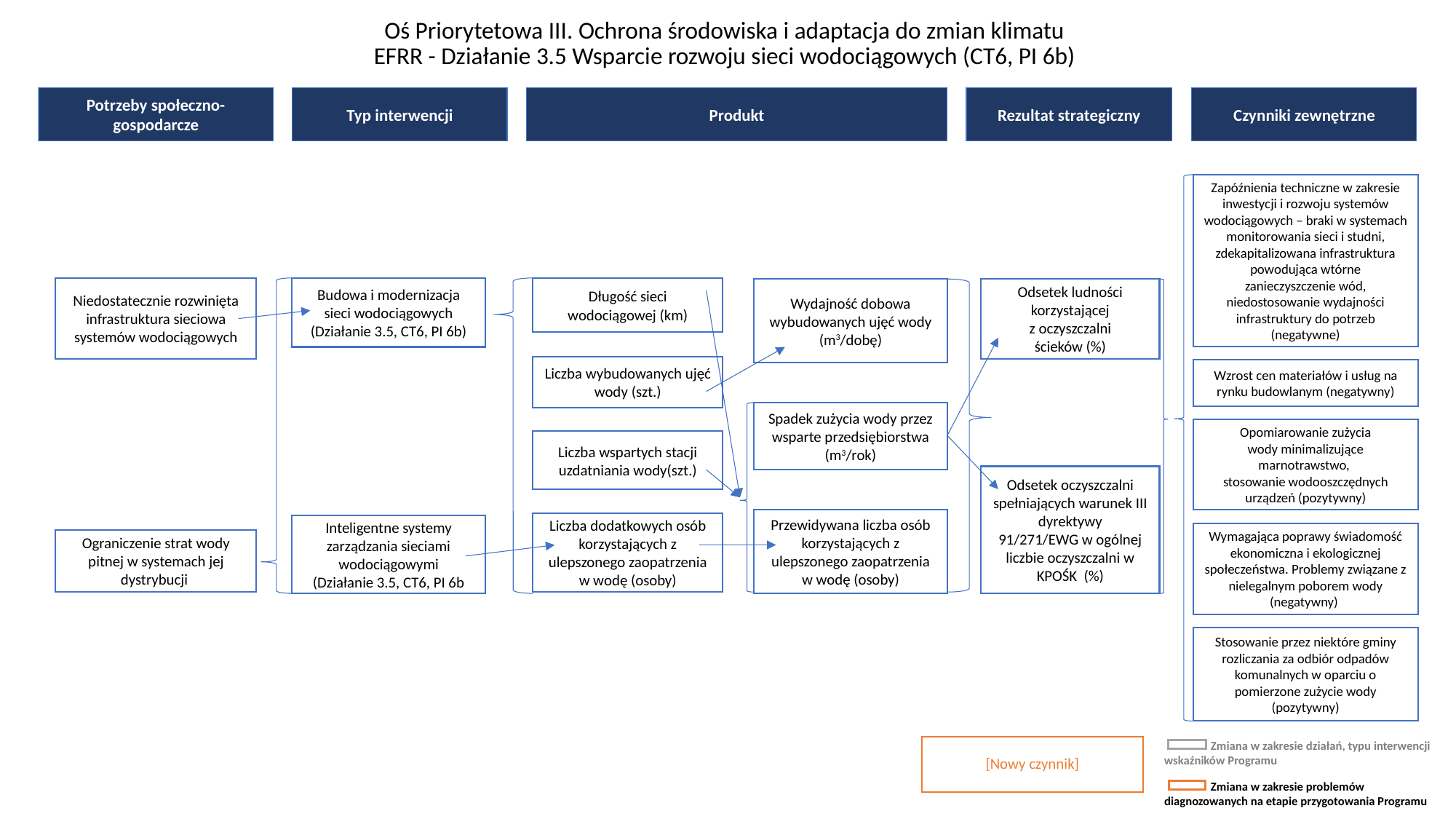

# Oś Priorytetowa III. Ochrona środowiska i adaptacja do zmian klimatu EFRR - Działanie 3.5 Wsparcie rozwoju sieci wodociągowych (CT6, PI 6b)

Zapóźnienia techniczne w zakresie inwestycji i rozwoju systemów wodociągowych – braki w systemach monitorowania sieci i studni, zdekapitalizowana infrastruktura powodująca wtórne zanieczyszczenie wód, niedostosowanie wydajności infrastruktury do potrzeb (negatywne)
Niedostatecznie rozwinięta infrastruktura sieciowa systemów wodociągowych

Budowa i modernizacja sieci wodociągowych
(Działanie 3.5, CT6, PI 6b)

Długość sieci wodociągowej (km)
Wydajność dobowa wybudowanych ujęć wody (m3/dobę)

Odsetek ludności
korzystającej
z oczyszczalni
ścieków (%)

Liczba wybudowanych ujęć wody (szt.)
Wzrost cen materiałów i usług na rynku budowlanym (negatywny)

Spadek zużycia wody przez wsparte przedsiębiorstwa (m3/rok)
Opomiarowanie zużycia
wody minimalizujące marnotrawstwo,
stosowanie wodooszczędnych urządzeń (pozytywny)
Liczba wspartych stacji uzdatniania wody(szt.)
Odsetek oczyszczalni
spełniających warunek III dyrektywy
91/271/EWG w ogólnej liczbie oczyszczalni w KPOŚK  (%)
Przewidywana liczba osób korzystających z ulepszonego zaopatrzenia w wodę (osoby)
Liczba dodatkowych osób korzystających z ulepszonego zaopatrzenia w wodę (osoby)
Inteligentne systemy zarządzania sieciami wodociągowymi
(Działanie 3.5, CT6, PI 6b
Wymagająca poprawy świadomość ekonomiczna i ekologicznej społeczeństwa. Problemy związane z nielegalnym poborem wody (negatywny)
Ograniczenie strat wody pitnej w systemach jej dystrybucji
Stosowanie przez niektóre gminy rozliczania za odbiór odpadów komunalnych w oparciu o pomierzone zużycie wody (pozytywny)
[Nowy czynnik]